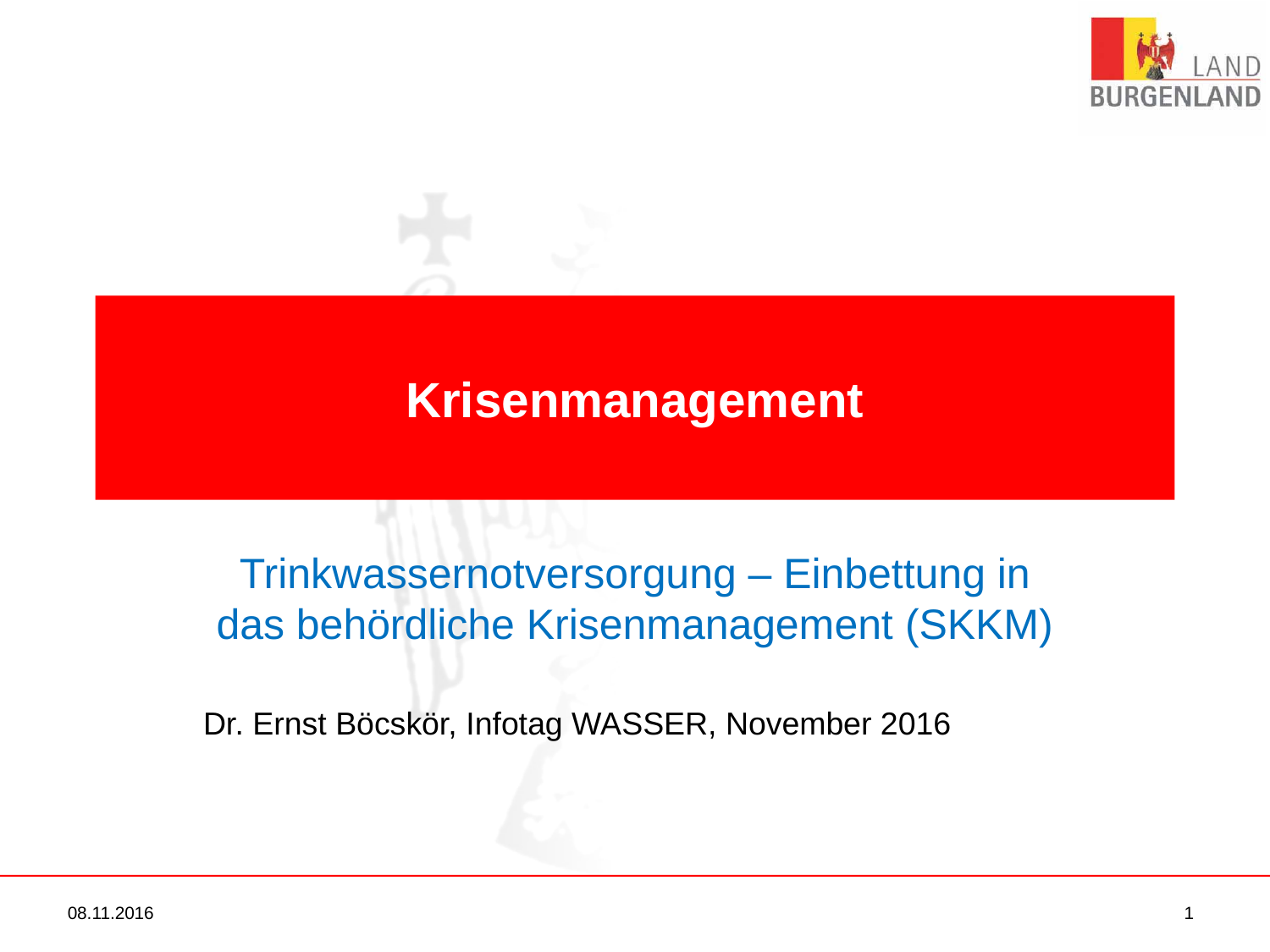

# Krisenmanagement
Trinkwassernotversorgung – Einbettung in das behördliche Krisenmanagement (SKKM)

Dr. Ernst Böcskör, Infotag WASSER, November 2016
08.11.2016
1